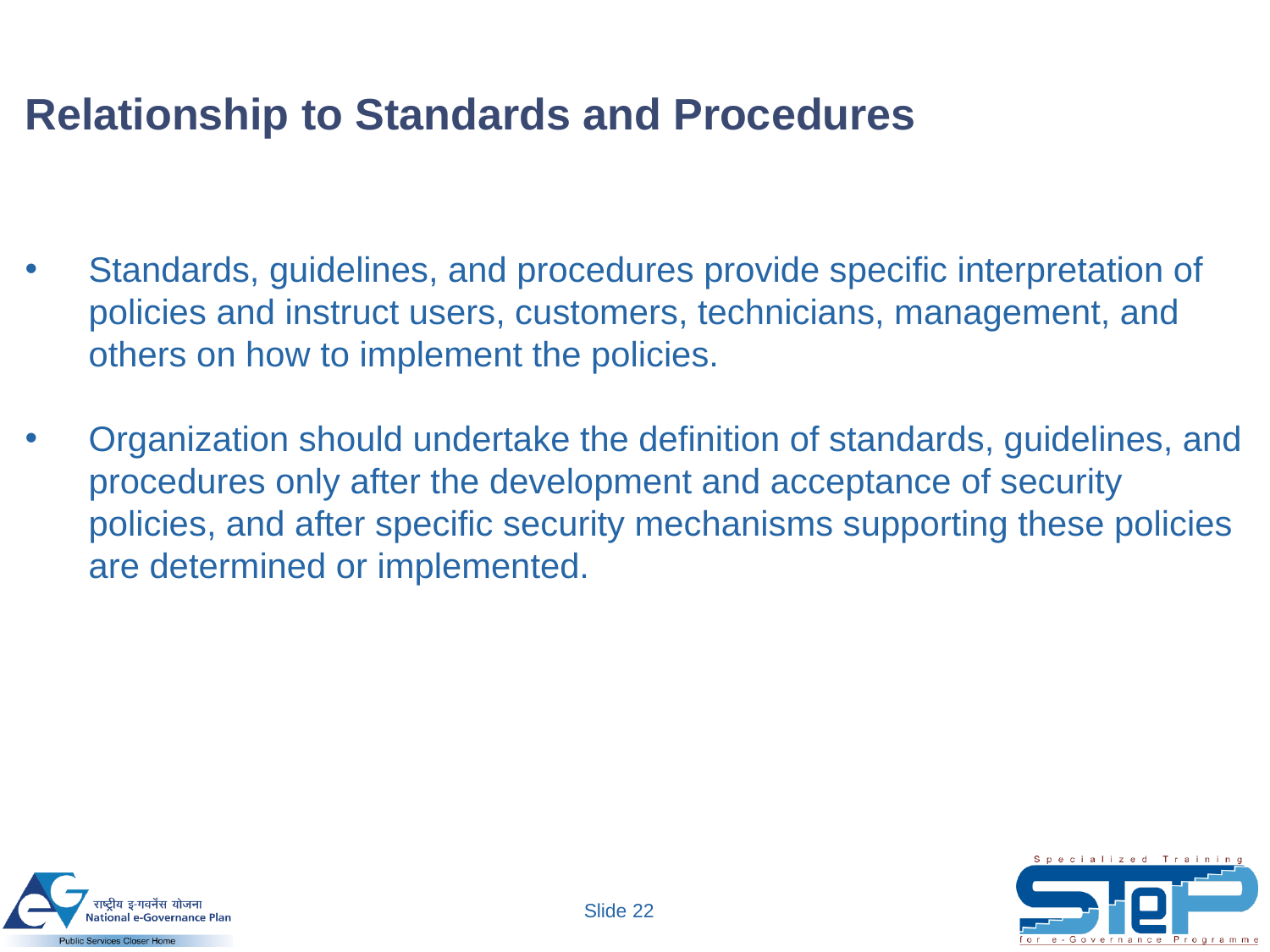

# Relationship to Standards and Procedures
Standards, guidelines, and procedures provide specific interpretation of policies and instruct users, customers, technicians, management, and others on how to implement the policies.

Organization should undertake the definition of standards, guidelines, and procedures only after the development and acceptance of security policies, and after specific security mechanisms supporting these policies are determined or implemented.